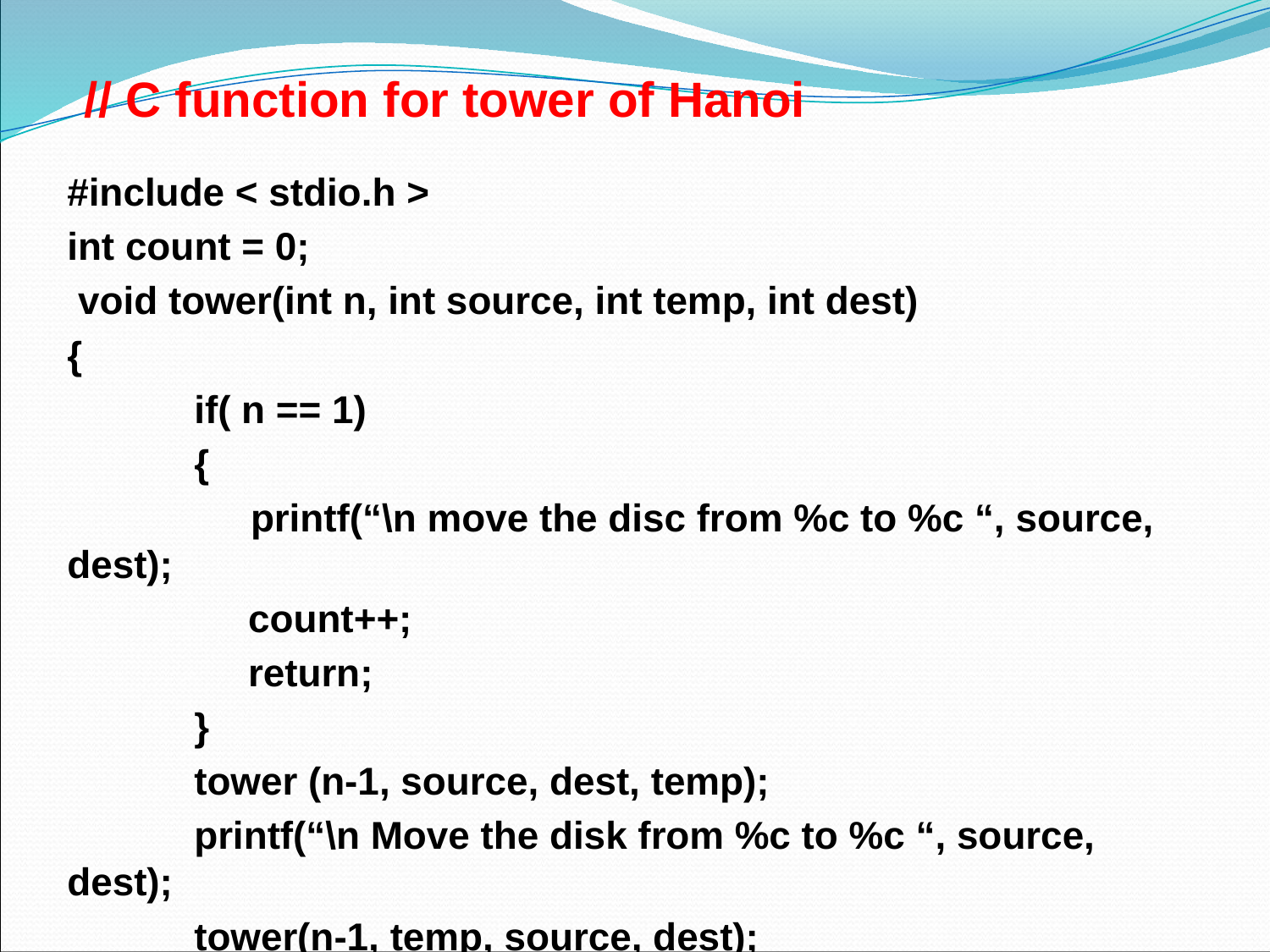

# // C function for tower of Hanoi
#include < stdio.h >
int count = 0;
 void tower(int n, int source, int temp, int dest)
{
	if( n == 1)
	{
                 printf(“\n move the disc from %c to %c “, source, dest);
 	     count++;
	     return;
	}
	tower (n-1, source, dest, temp);
	printf(“\n Move the disk from %c to %c “, source, dest);
	tower(n-1, temp, source, dest);
}